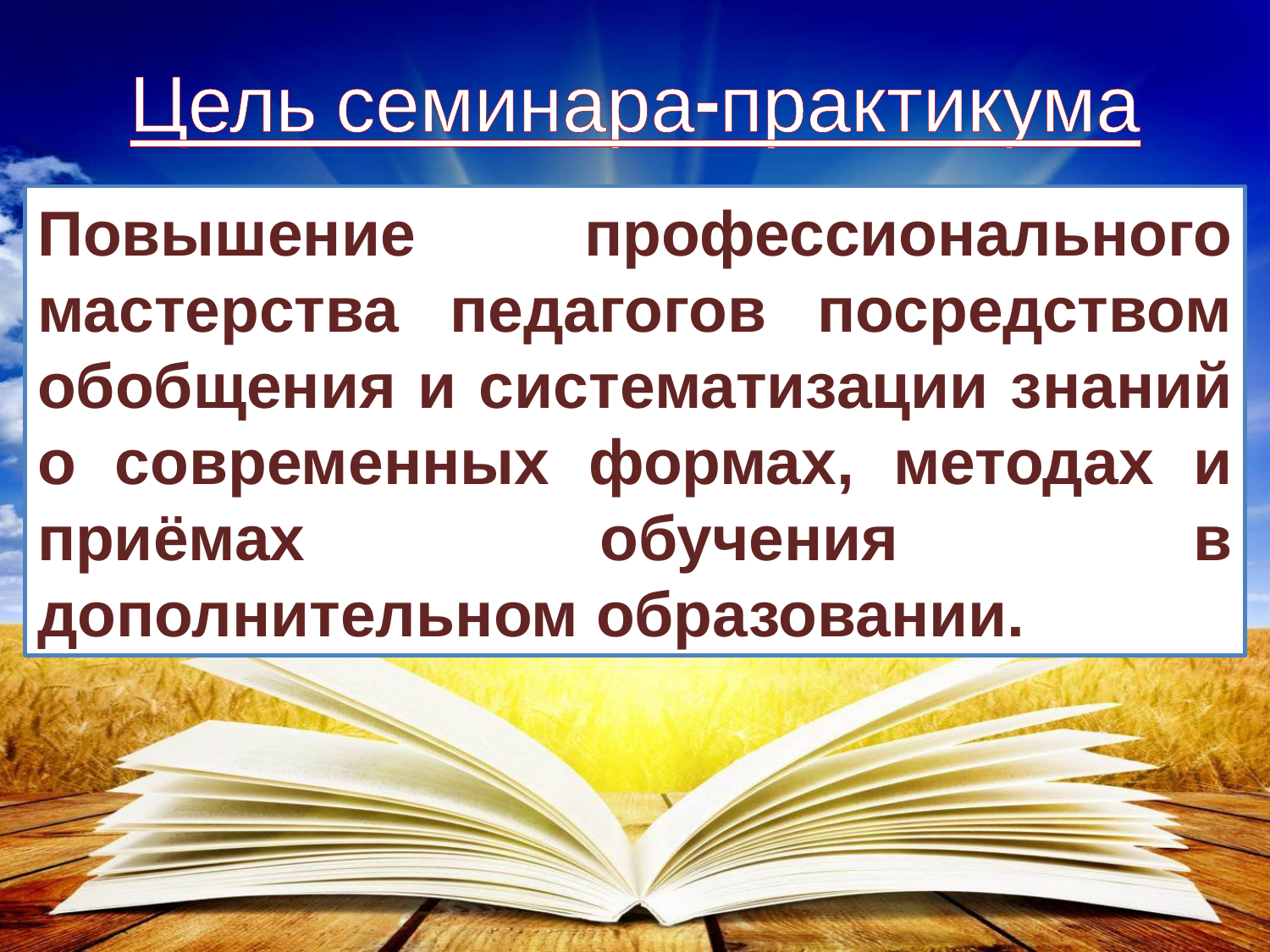

Цель семинара-практикума
Повышение профессионального мастерства педагогов посредством обобщения и систематизации знаний о современных формах, методах и приёмах обучения в дополнительном образовании.